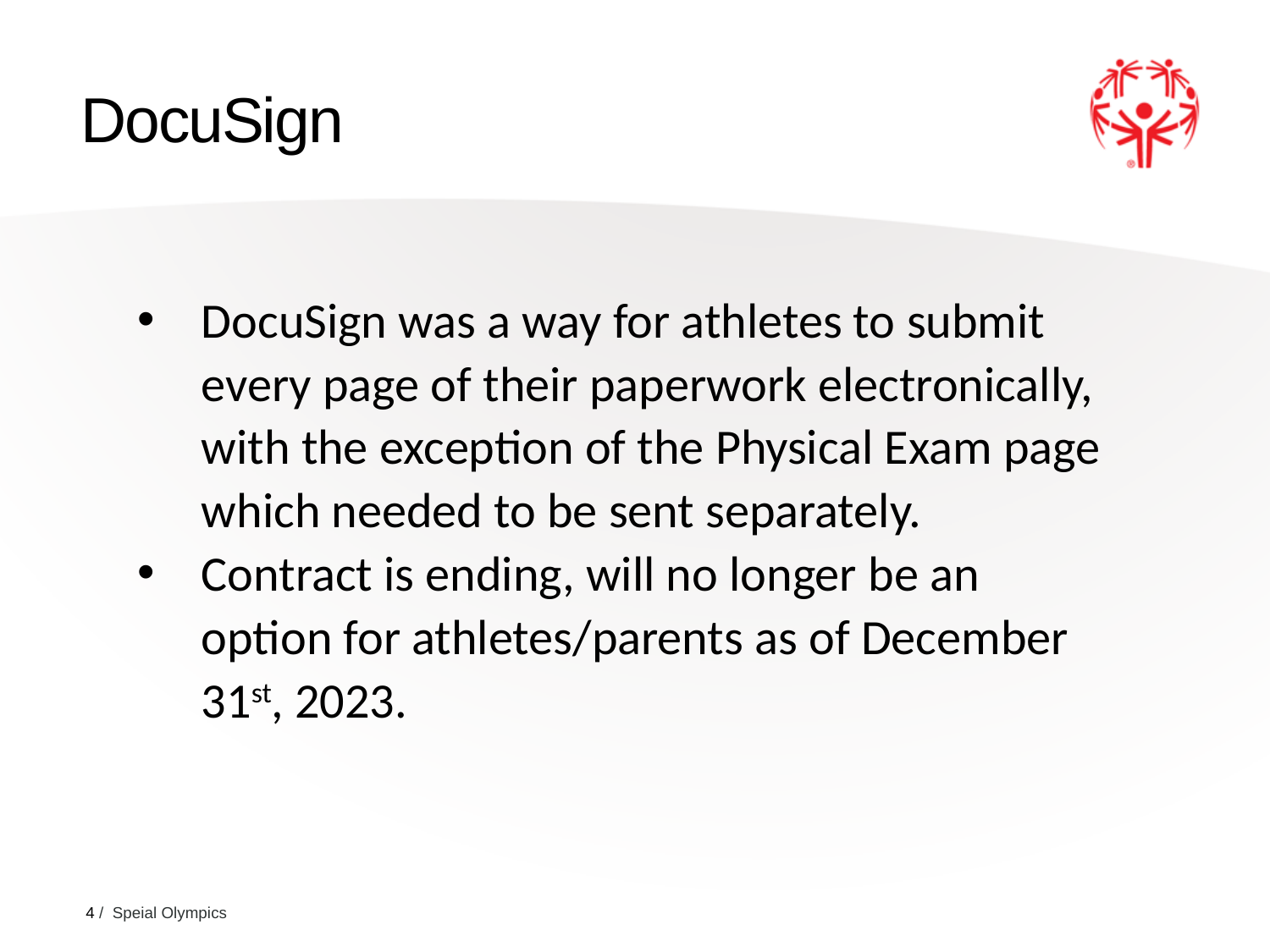

# DocuSign
DocuSign was a way for athletes to submit every page of their paperwork electronically, with the exception of the Physical Exam page which needed to be sent separately.
Contract is ending, will no longer be an option for athletes/parents as of December 31st, 2023.
4 /  Speial Olympics